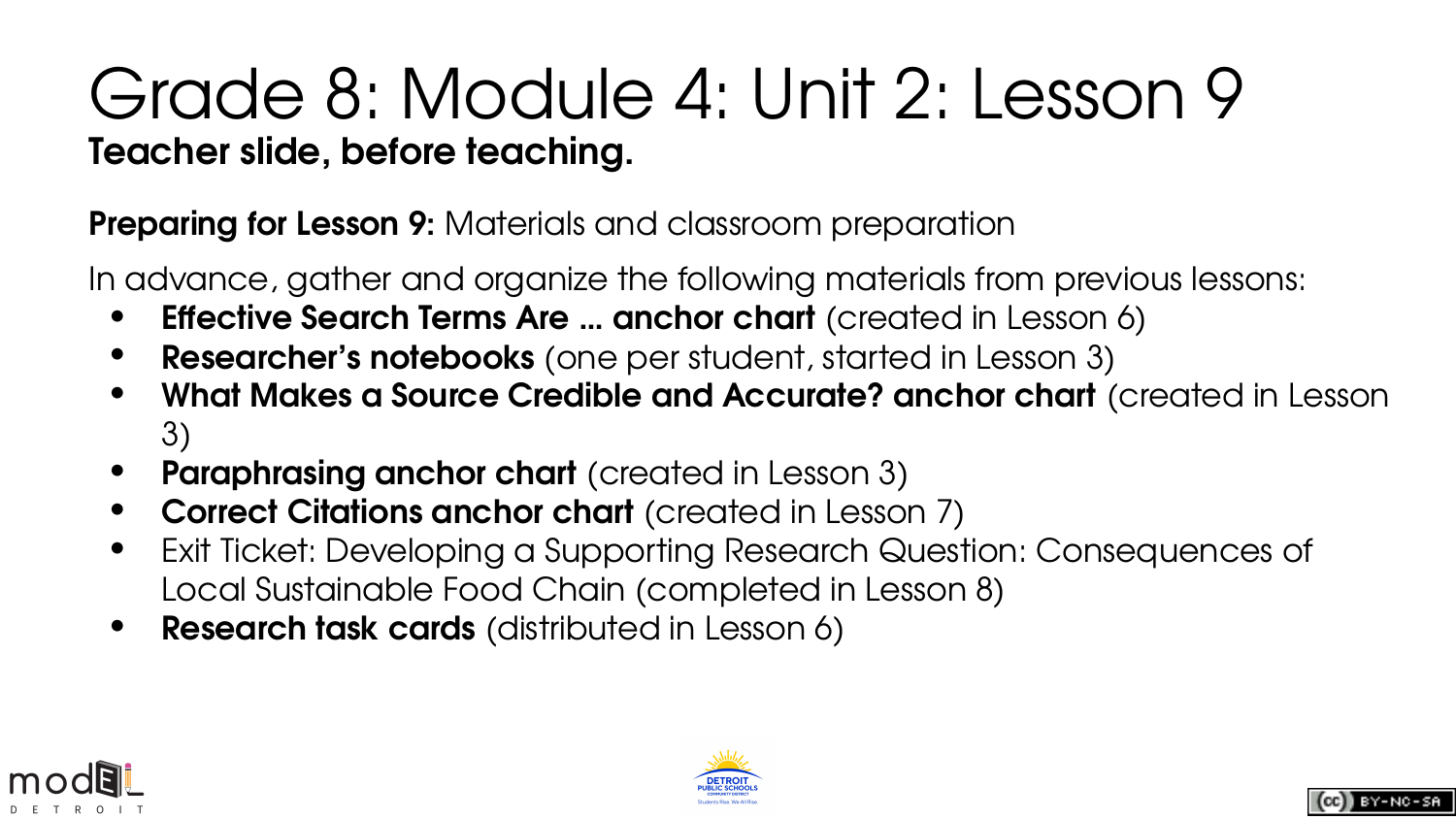

# Grade 8: Module 4: Unit 2: Lesson 9
Teacher slide, before teaching.

Preparing for Lesson 9: Materials and classroom preparation
In advance, gather and organize the following materials from previous lessons:
Effective Search Terms Are … anchor chart (created in Lesson 6)
Researcher’s notebooks (one per student, started in Lesson 3)
What Makes a Source Credible and Accurate? anchor chart (created in Lesson 3)
Paraphrasing anchor chart (created in Lesson 3)
Correct Citations anchor chart (created in Lesson 7)
Exit Ticket: Developing a Supporting Research Question: Consequences of Local Sustainable Food Chain (completed in Lesson 8)
Research task cards (distributed in Lesson 6)